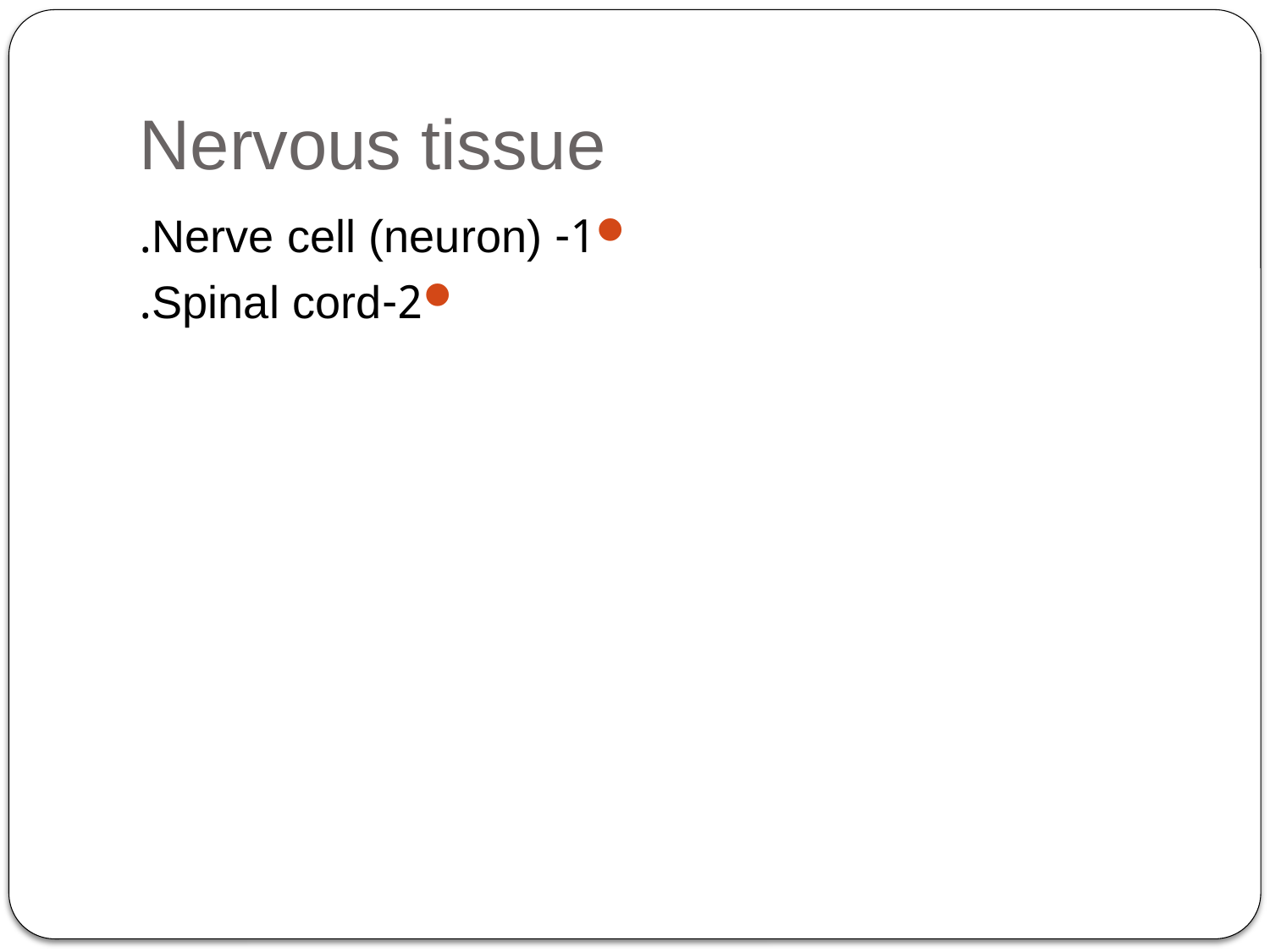

# Nervous tissue
1- Nerve cell (neuron).
2-Spinal cord.